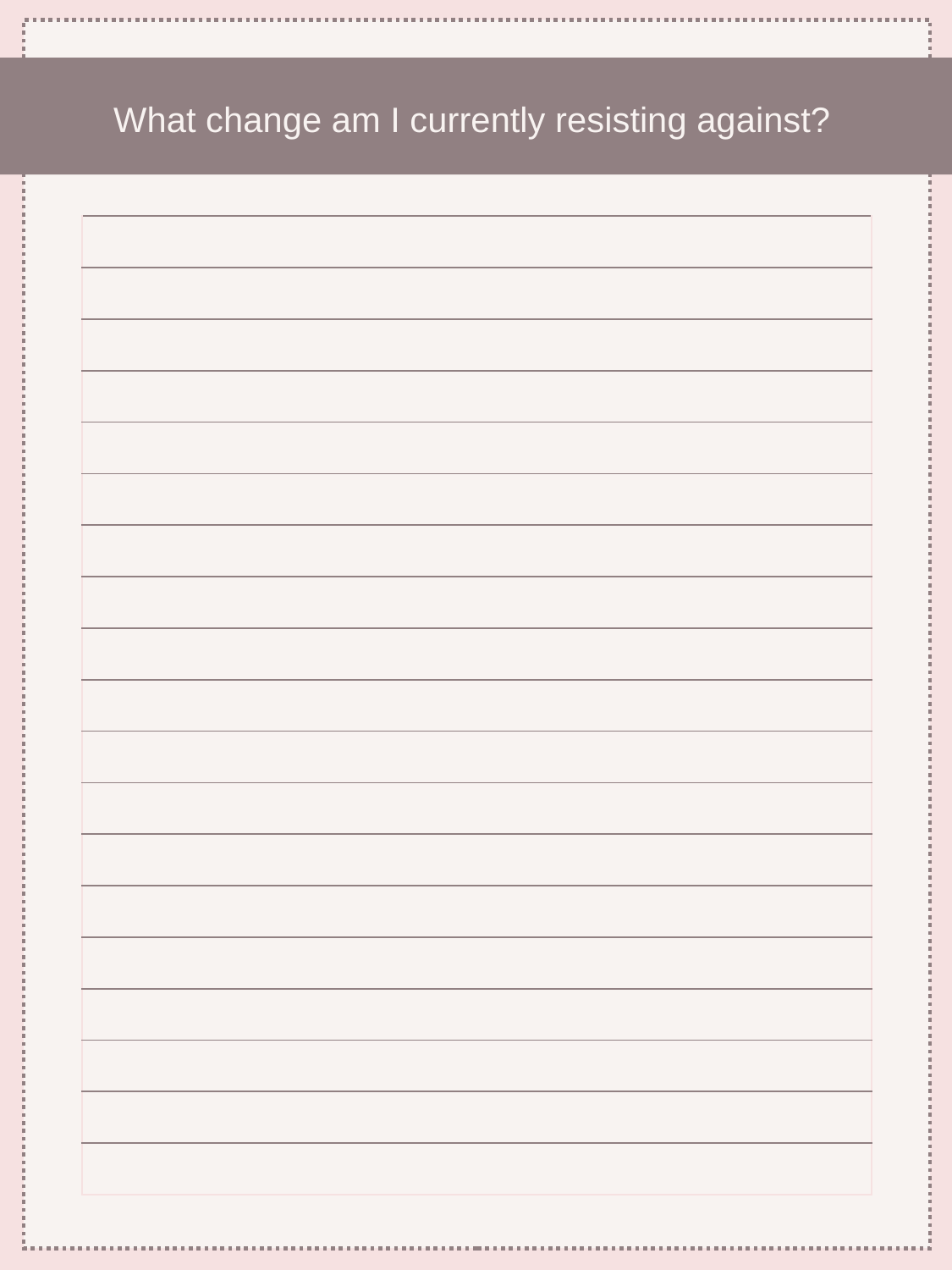

# What change am I currently resisting against?
|  |
| --- |
|  |
|  |
|  |
|  |
|  |
|  |
|  |
|  |
|  |
|  |
|  |
|  |
|  |
|  |
|  |
|  |
|  |
|  |